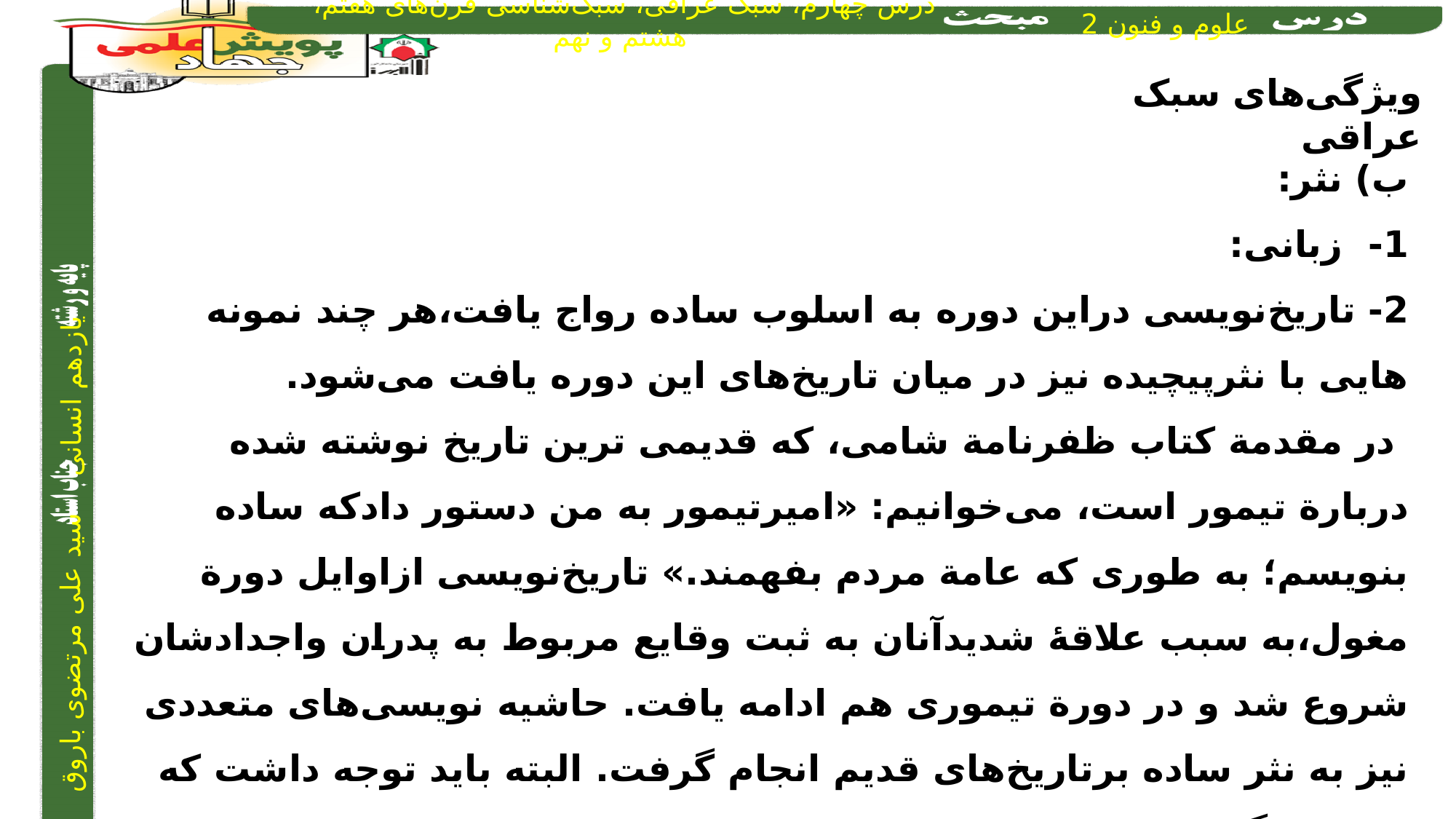

ویژگی‌های سبک عراقی
ب) نثر:
1-  زبانی:
2- تاریخ‌نویسی دراین دوره به اسلوب ساده رواج ‌یافت،هر چند نمونه هایی با نثرپیچیده نیز در میان تاریخ‌های این دوره یافت می‌شود.
 در مقدمة کتاب ظفرنامة شامی، که قدیمی ترین تاریخ نوشته شده دربارة تیمور است، می‌خوانیم: «امیرتیمور به من دستور دادکه ساده بنویسم؛ به طوری که عامة مردم بفهمند.» تاریخ‌نویسی ازاوایل دورة مغول،به سبب علاقۀ شدیدآنان به ثبت وقایع مربوط به پدران واجدادشان شروع شد و در دورة تیموری هم ادامه یافت. حاشیه نویسی‌های متعددی نیز به نثر ساده برتاریخ‌های قدیم انجام گرفت. البته باید توجه داشت که این سادگی نثر همه جا یکسان نیست و نثر سادة این دوره را نمی‌توان فصیح و بلیغ دانست.